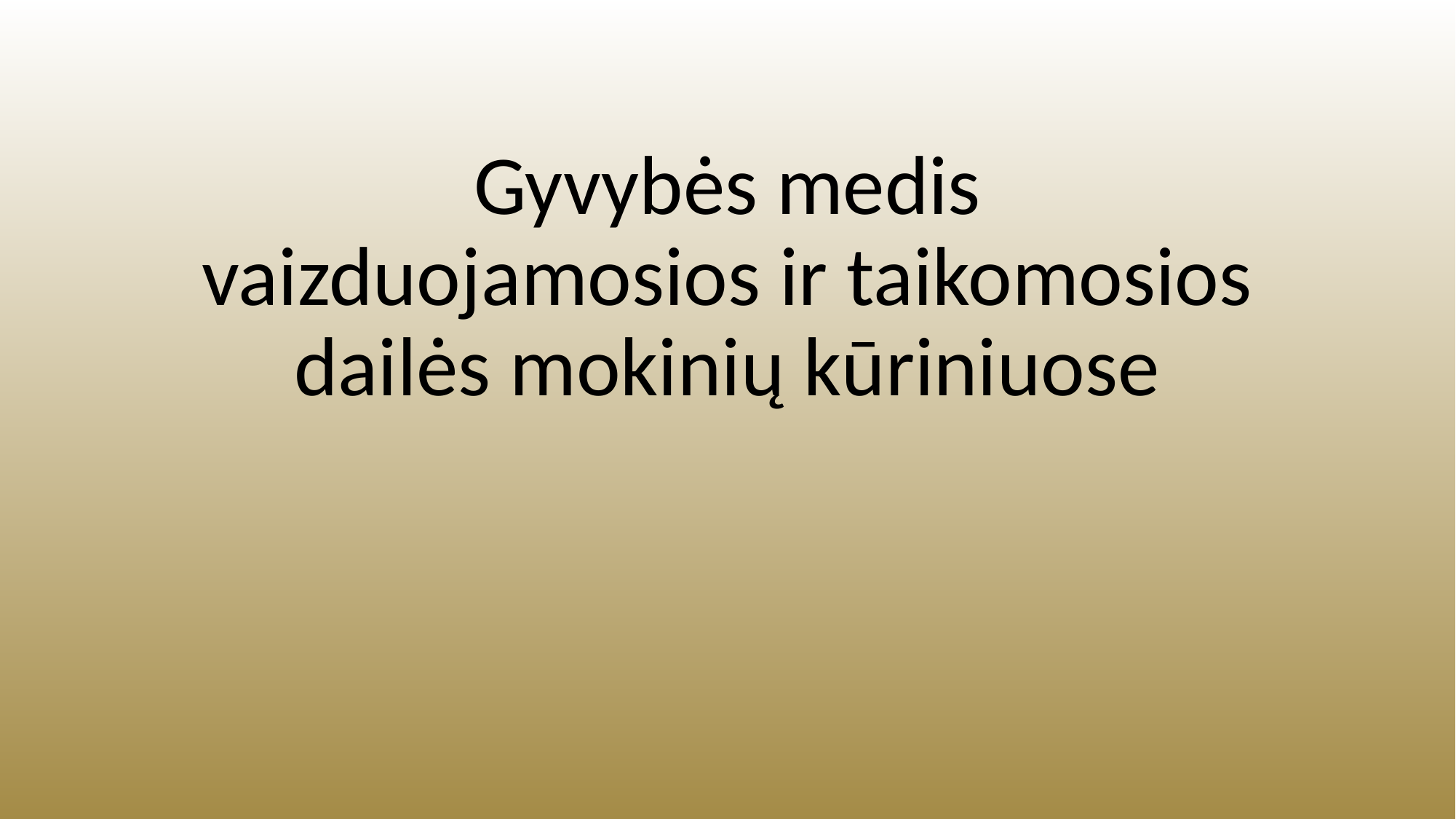

# Gyvybės medis vaizduojamosios ir taikomosios dailės mokinių kūriniuose